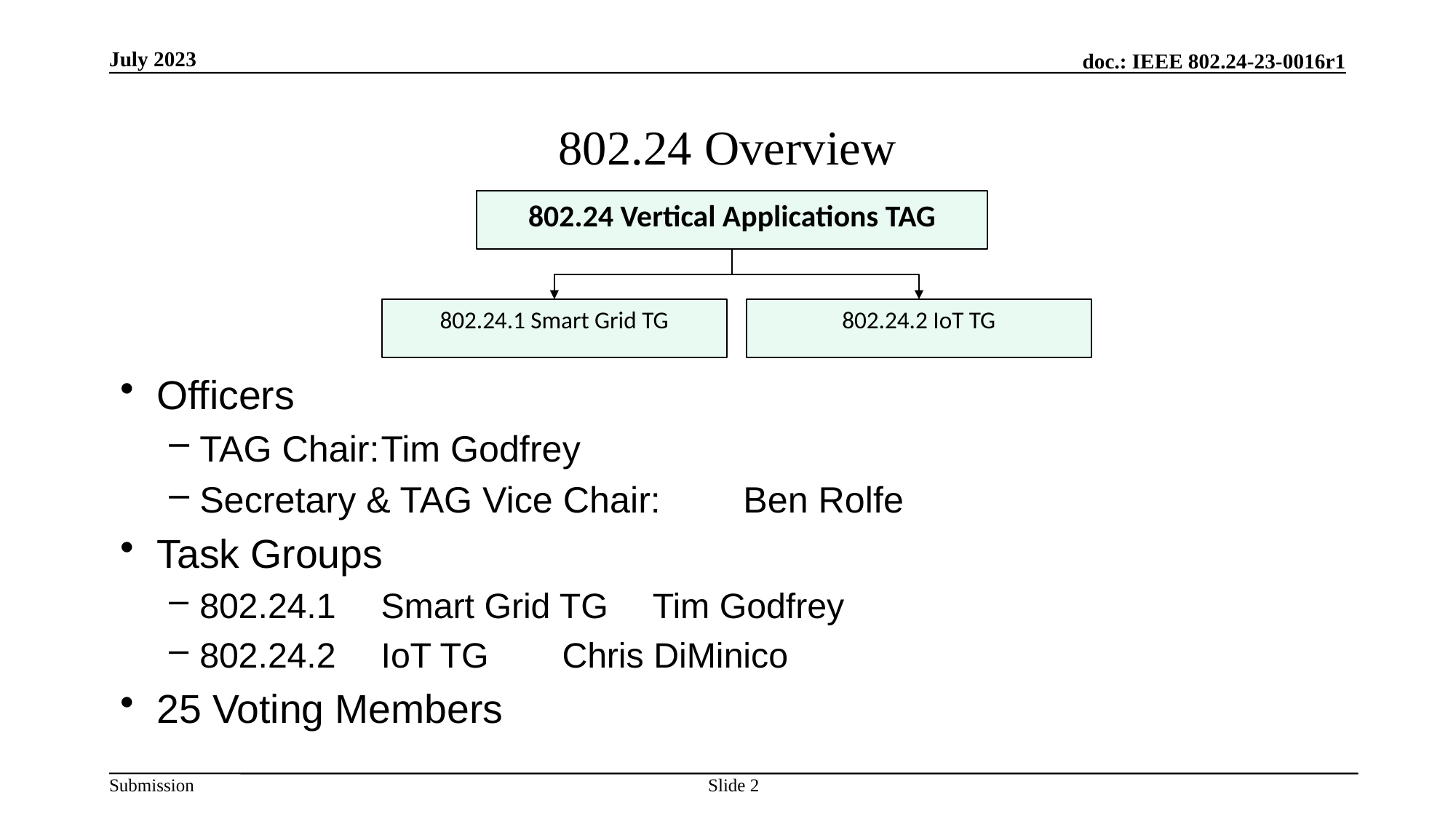

# 802.24 Overview
802.24 Vertical Applications TAG
802.24.1 Smart Grid TG
802.24.2 IoT TG
Officers
TAG Chair:					Tim Godfrey
Secretary & TAG Vice Chair:		Ben Rolfe
Task Groups
802.24.1	Smart Grid TG		Tim Godfrey
802.24.2	IoT TG			Chris DiMinico
25 Voting Members
Slide 2